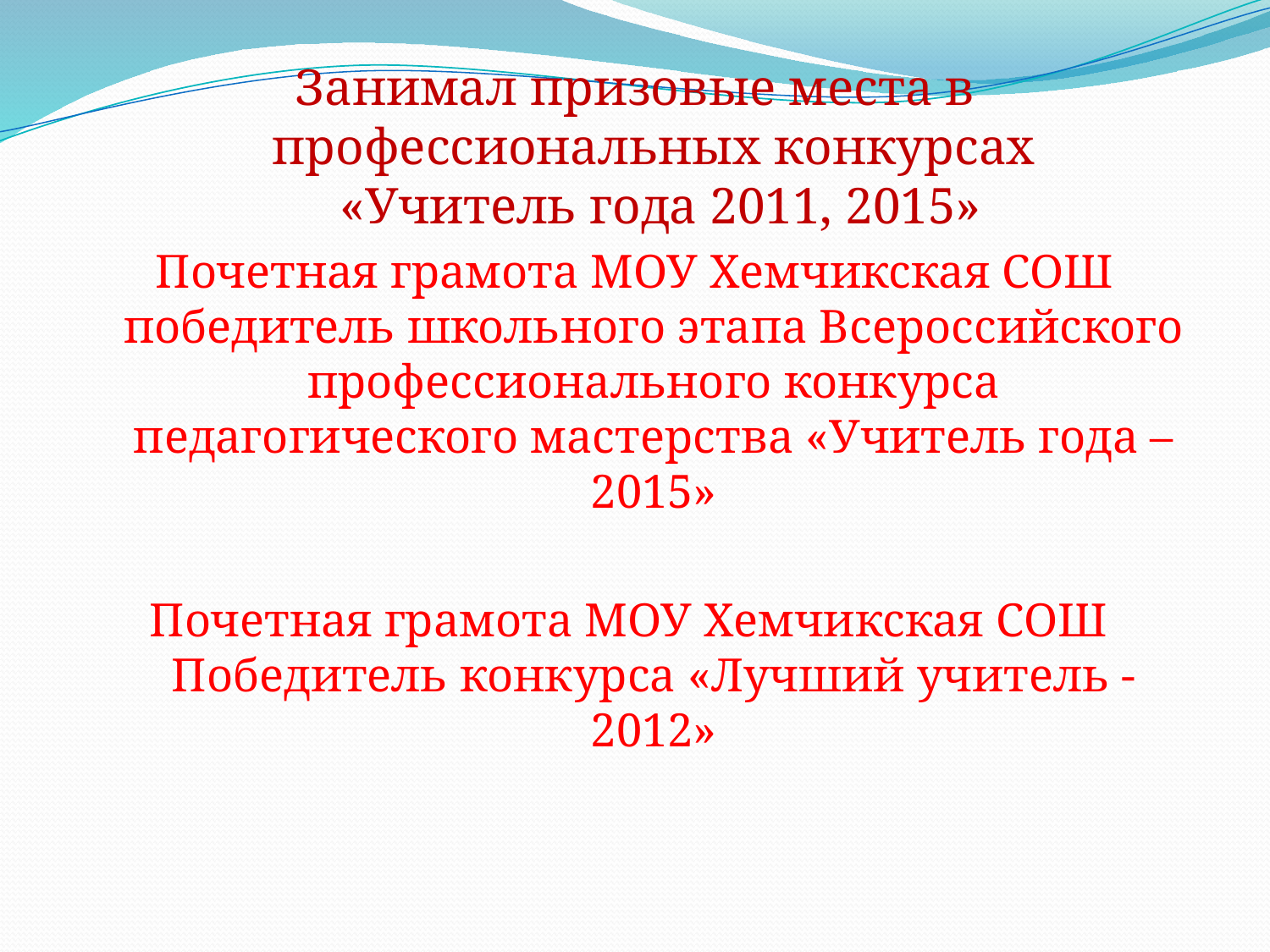

Занимал призовые места в профессиональных конкурсах
 «Учитель года 2011, 2015»
Почетная грамота МОУ Хемчикская СОШ победитель школьного этапа Всероссийского профессионального конкурса педагогического мастерства «Учитель года – 2015»

Почетная грамота МОУ Хемчикская СОШ  Победитель конкурса «Лучший учитель - 2012»